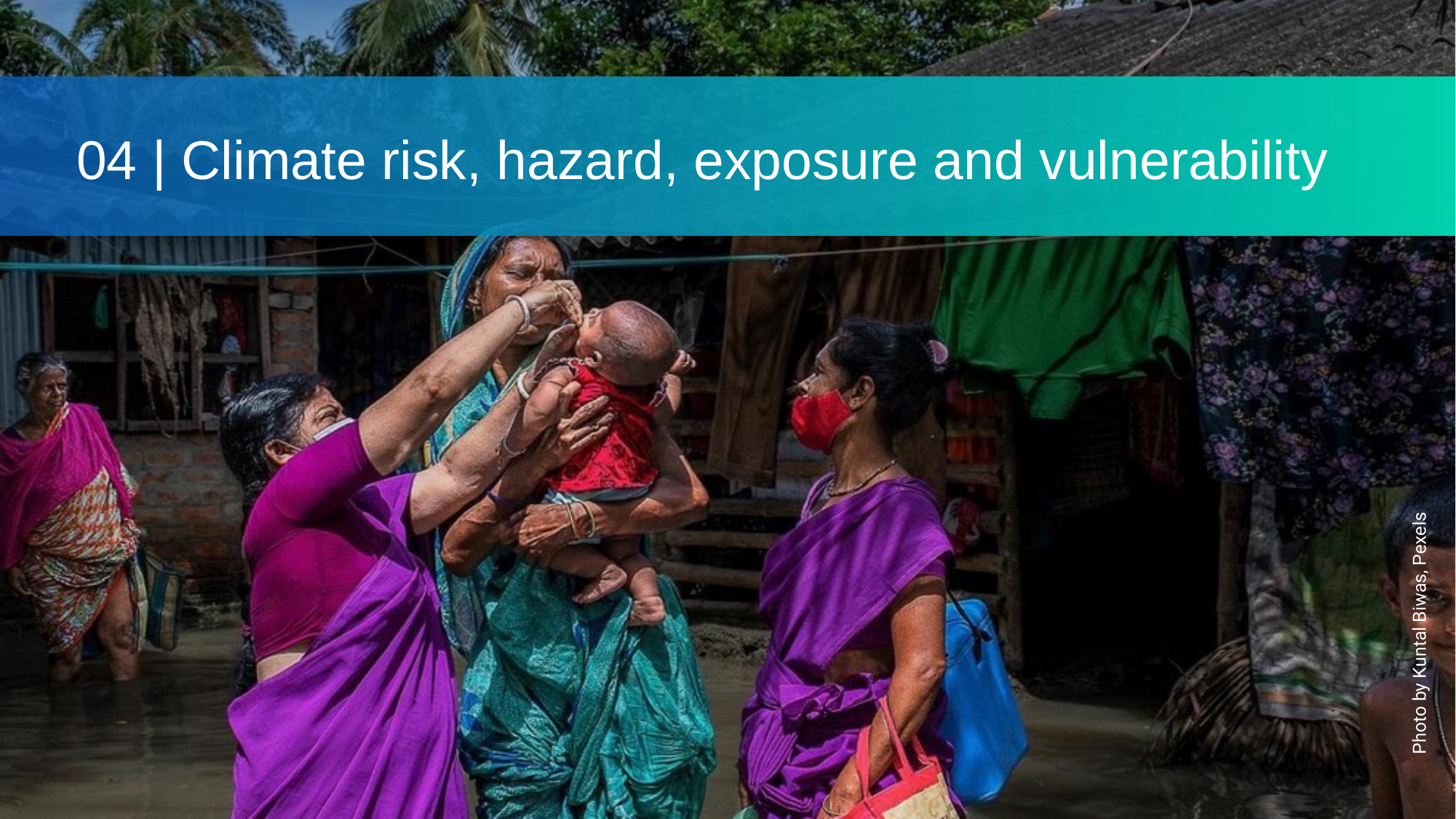

04 | Climate risk, hazard, exposure and vulnerability
Photo by Kuntal Biwas, Pexels